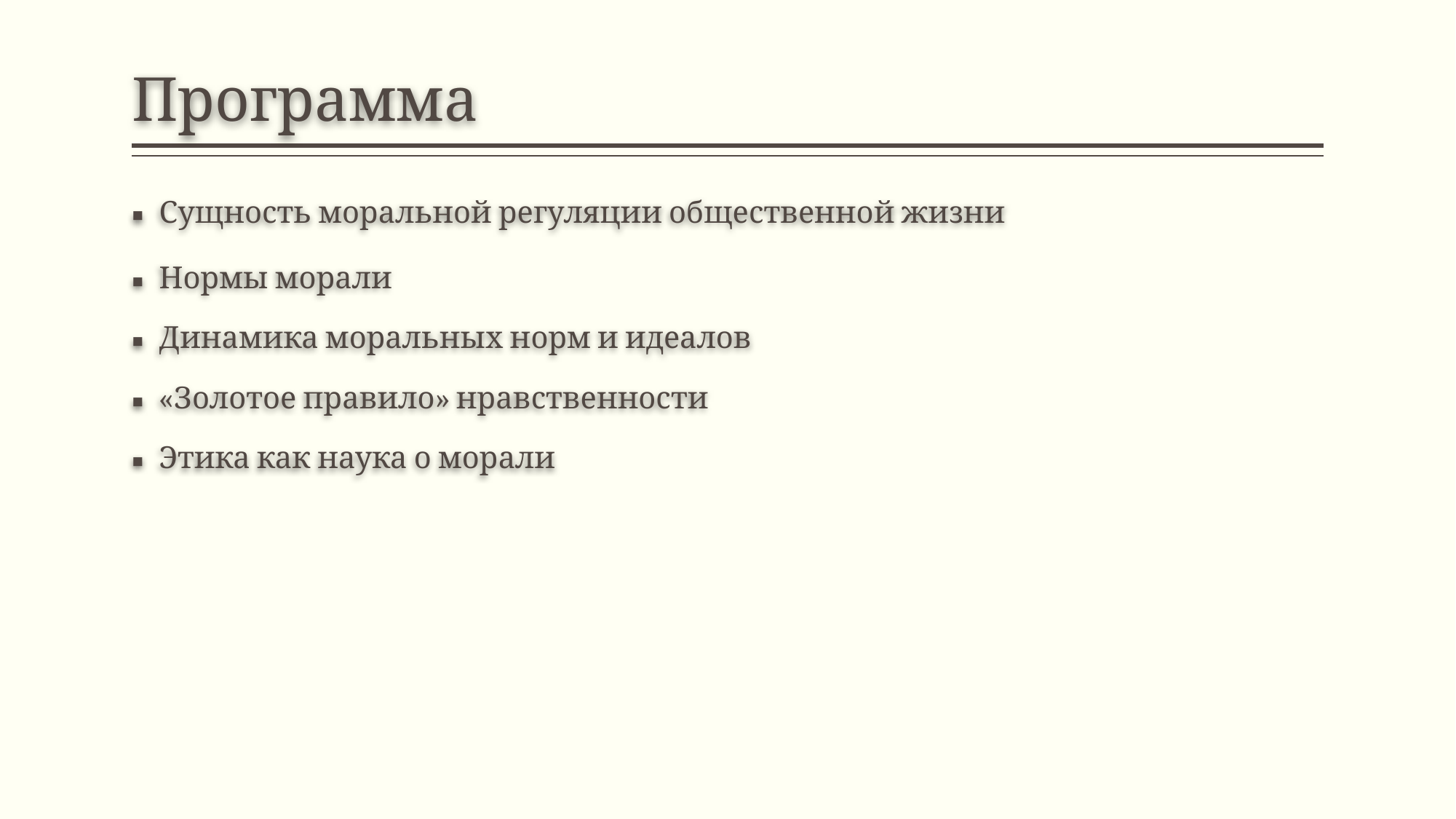

# Программа
Сущность моральной регуляции общественной жизни

Нормы морали
Динамика моральных норм и идеалов
«Золотое правило» нравственности
Этика как наука о морали